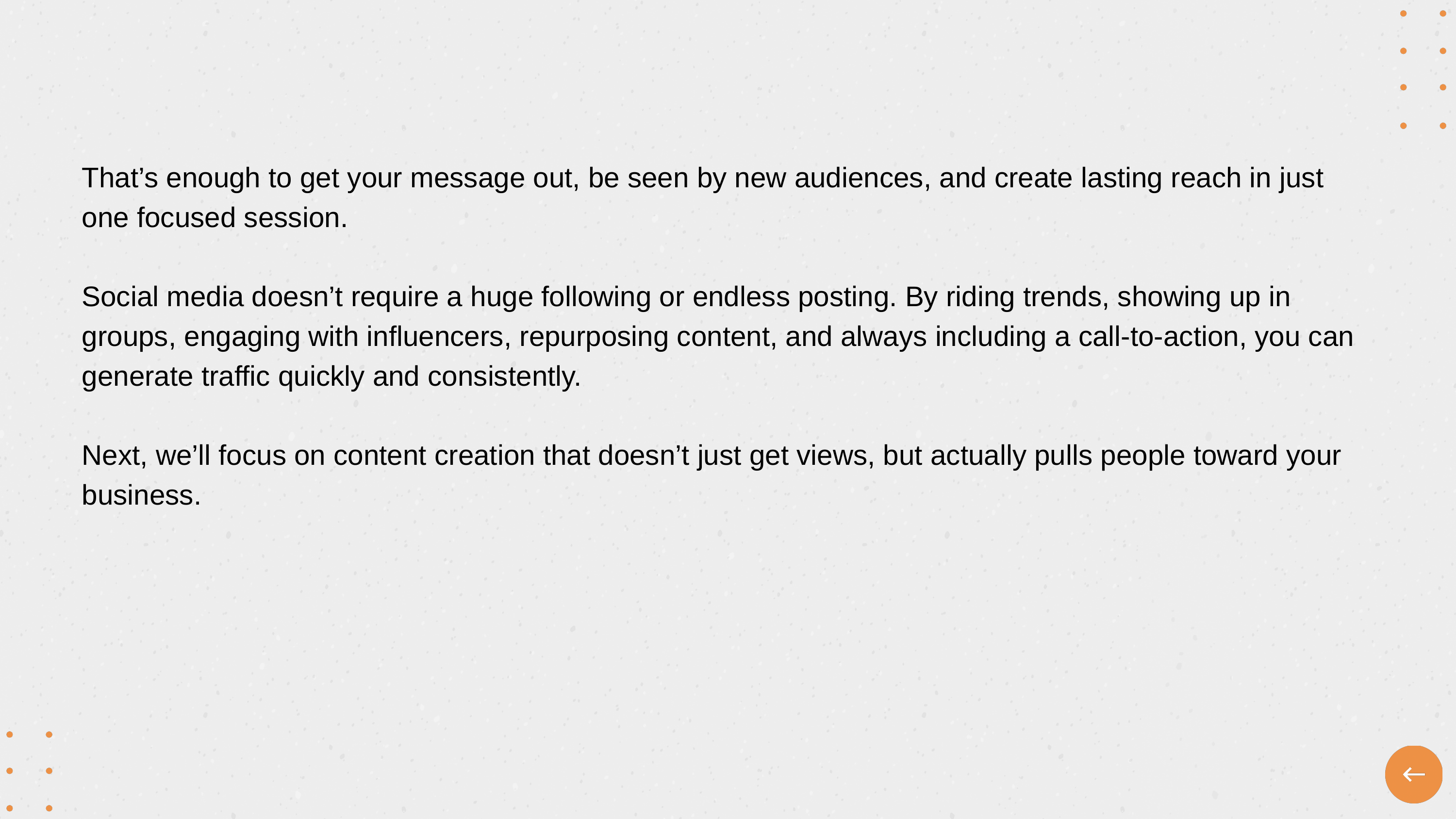

That’s enough to get your message out, be seen by new audiences, and create lasting reach in just one focused session.

Social media doesn’t require a huge following or endless posting. By riding trends, showing up in groups, engaging with influencers, repurposing content, and always including a call-to-action, you can generate traffic quickly and consistently.

Next, we’ll focus on content creation that doesn’t just get views, but actually pulls people toward your business.